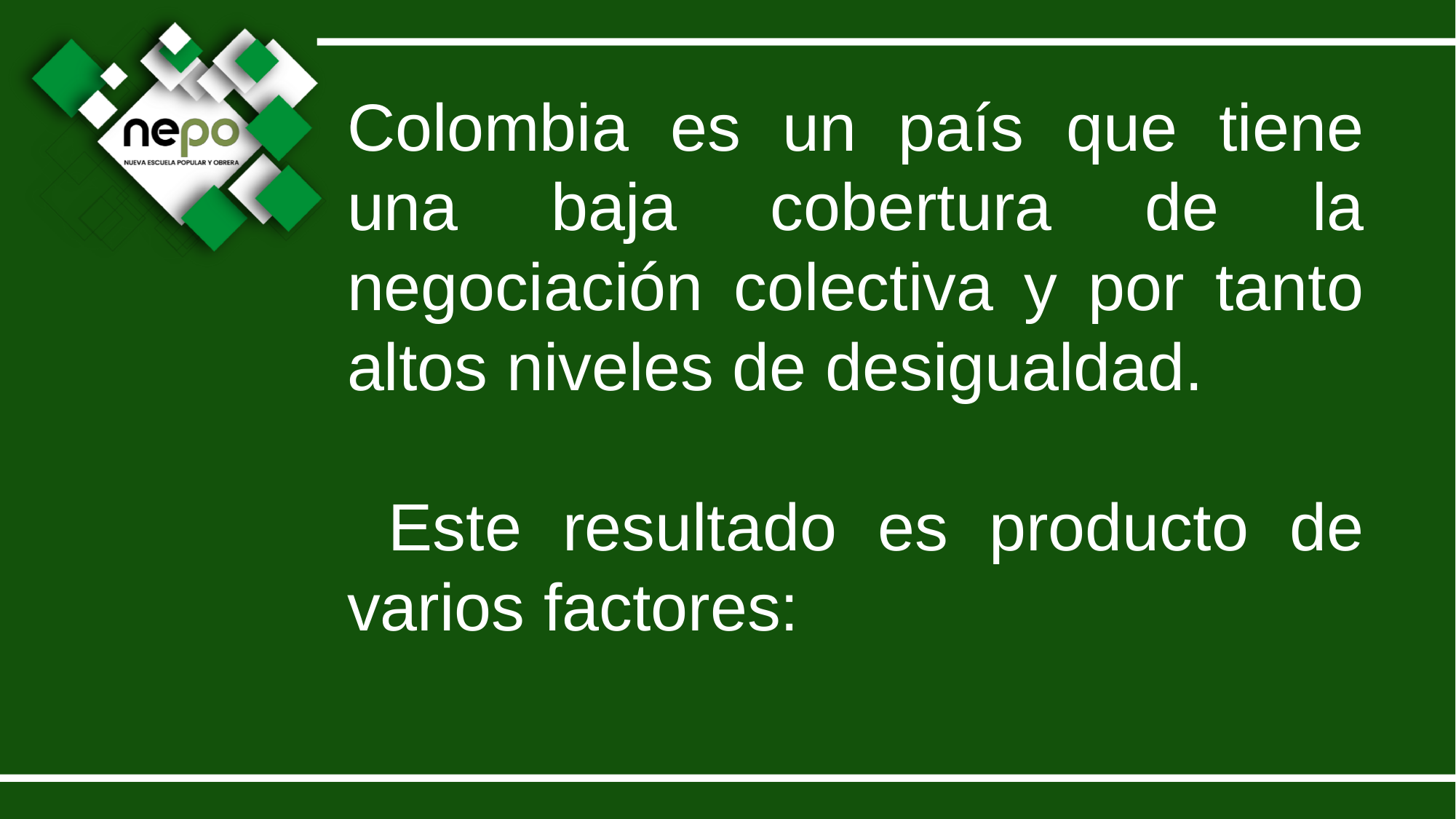

.
Colombia es un país que tiene una baja cobertura de la negociación colectiva y por tanto altos niveles de desigualdad.

 Este resultado es producto de varios factores: